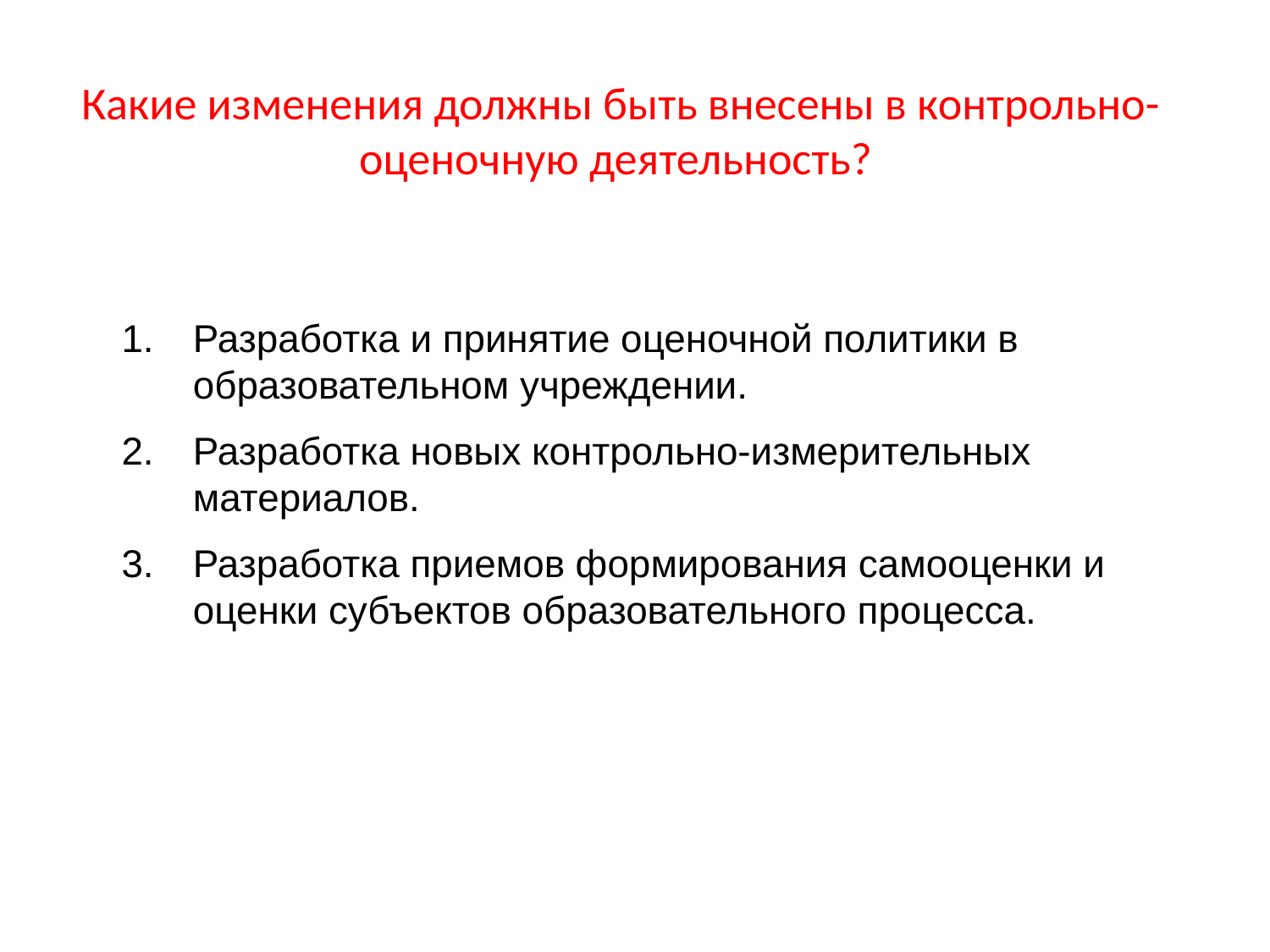

# Какие изменения должны быть внесены в контрольно-оценочную деятельность?
Разработка и принятие оценочной политики в образовательном учреждении.
Разработка новых контрольно-измерительных материалов.
Разработка приемов формирования самооценки и оценки субъектов образовательного процесса.